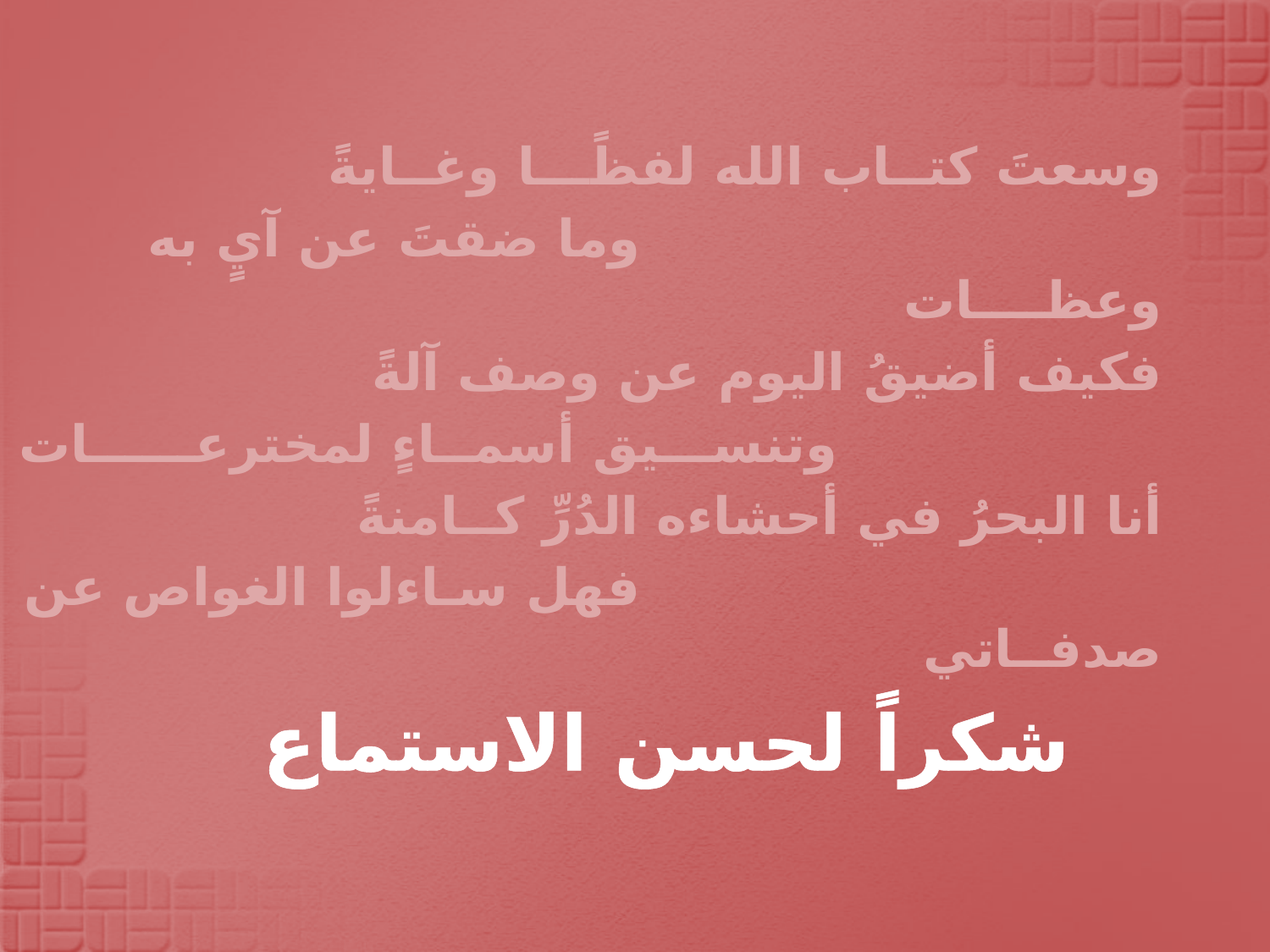

وسعتَ كتــاب الله لفظًـــا وغــايةً
                             وما ضقتَ عن آيٍ به وعظــــات
فكيف أضيقُ اليوم عن وصف آلةً
                  وتنســـيق أسمــاءٍ لمخترعــــــات
أنا البحرُ في أحشاءه الدُرِّ كــامنةً
                             فهل سـاءلوا الغواص عن صدفــاتي
			شكراً لحسن الاستماع